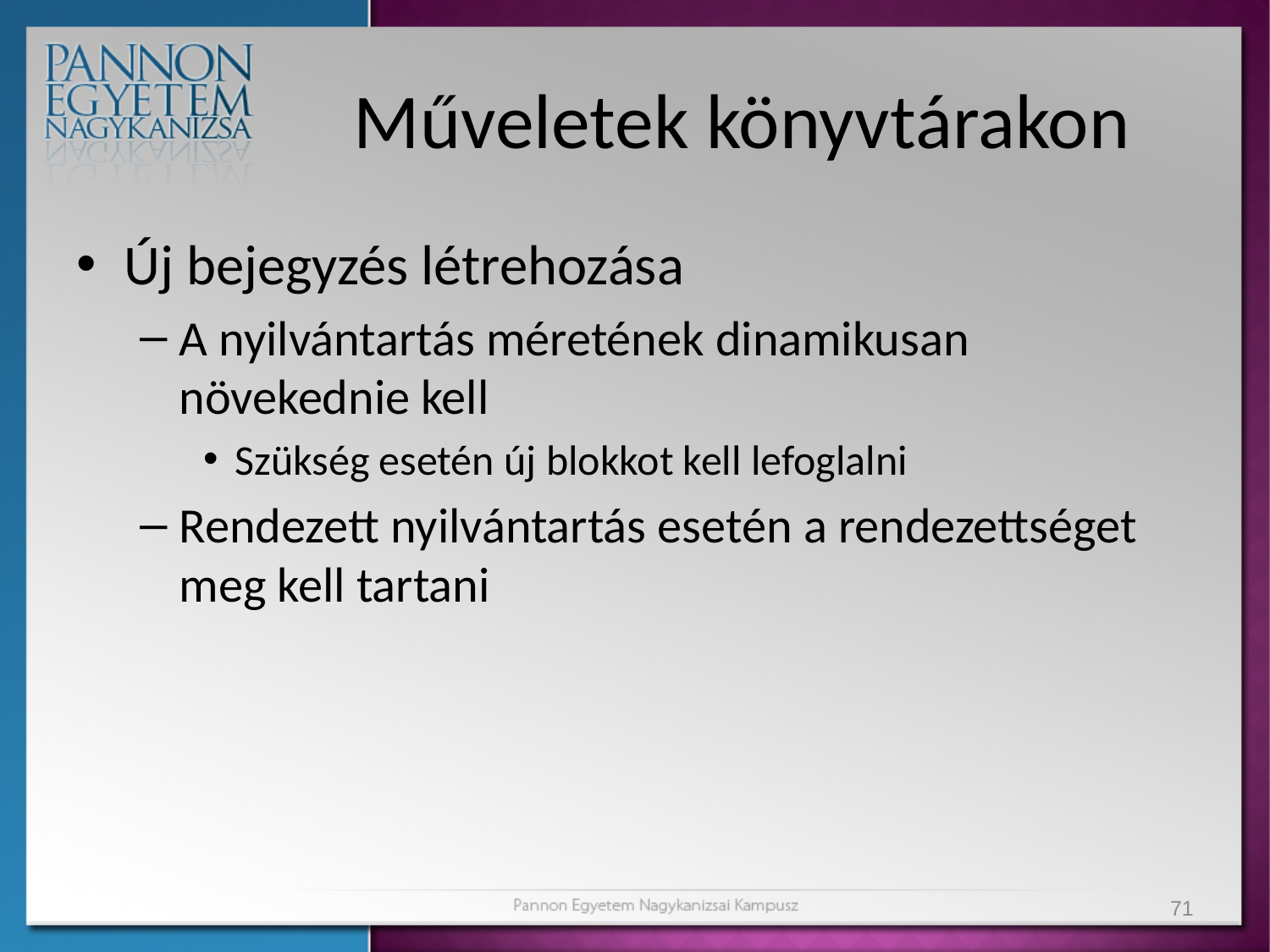

# Műveletek könyvtárakon
Új bejegyzés létrehozása
A nyilvántartás méretének dinamikusan növekednie kell
Szükség esetén új blokkot kell lefoglalni
Rendezett nyilvántartás esetén a rendezettséget meg kell tartani
71